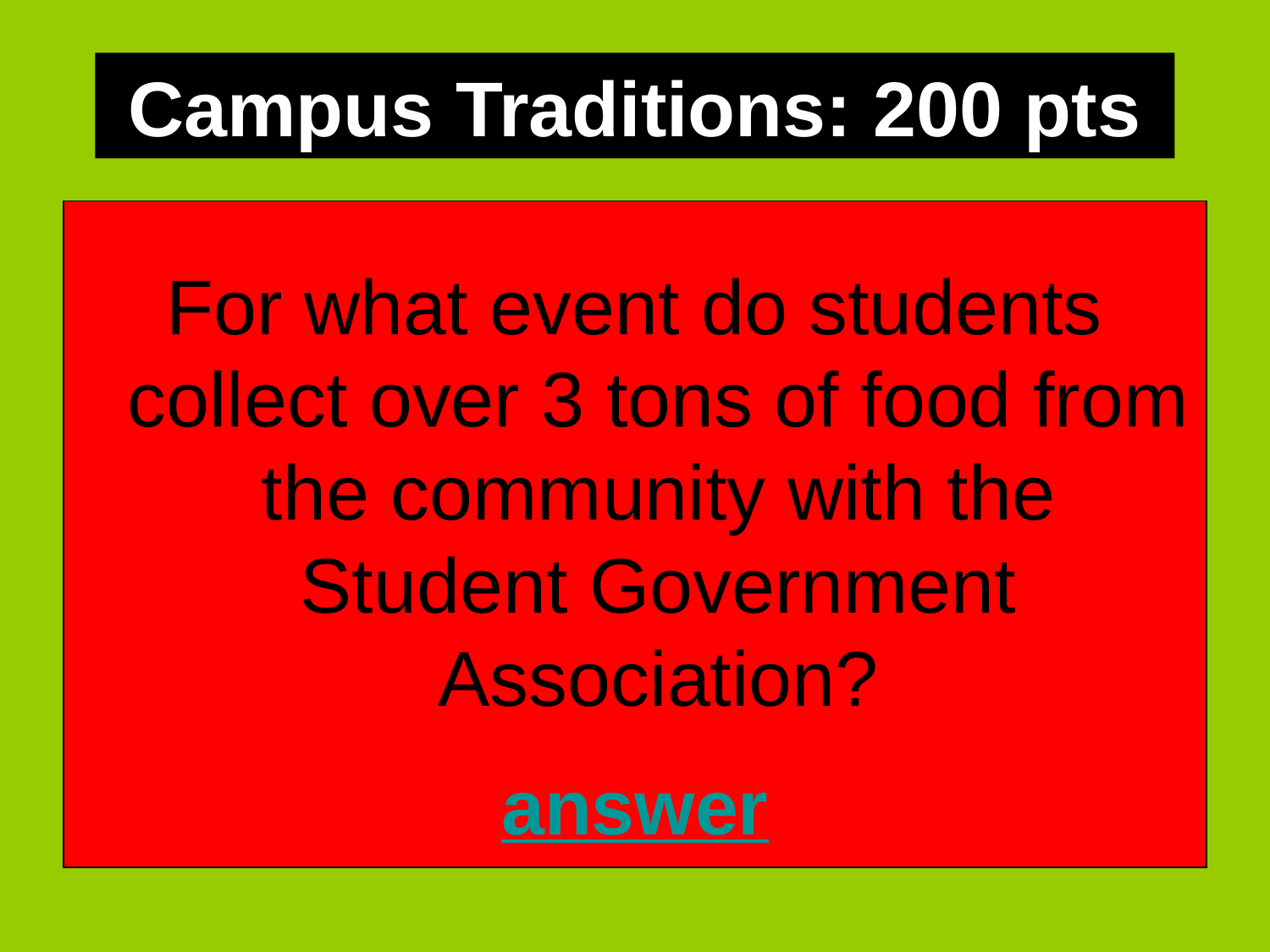

Campus Traditions: 200 pts

For what event do students collect over 3 tons of food from the community with the Student Government Association?

answer